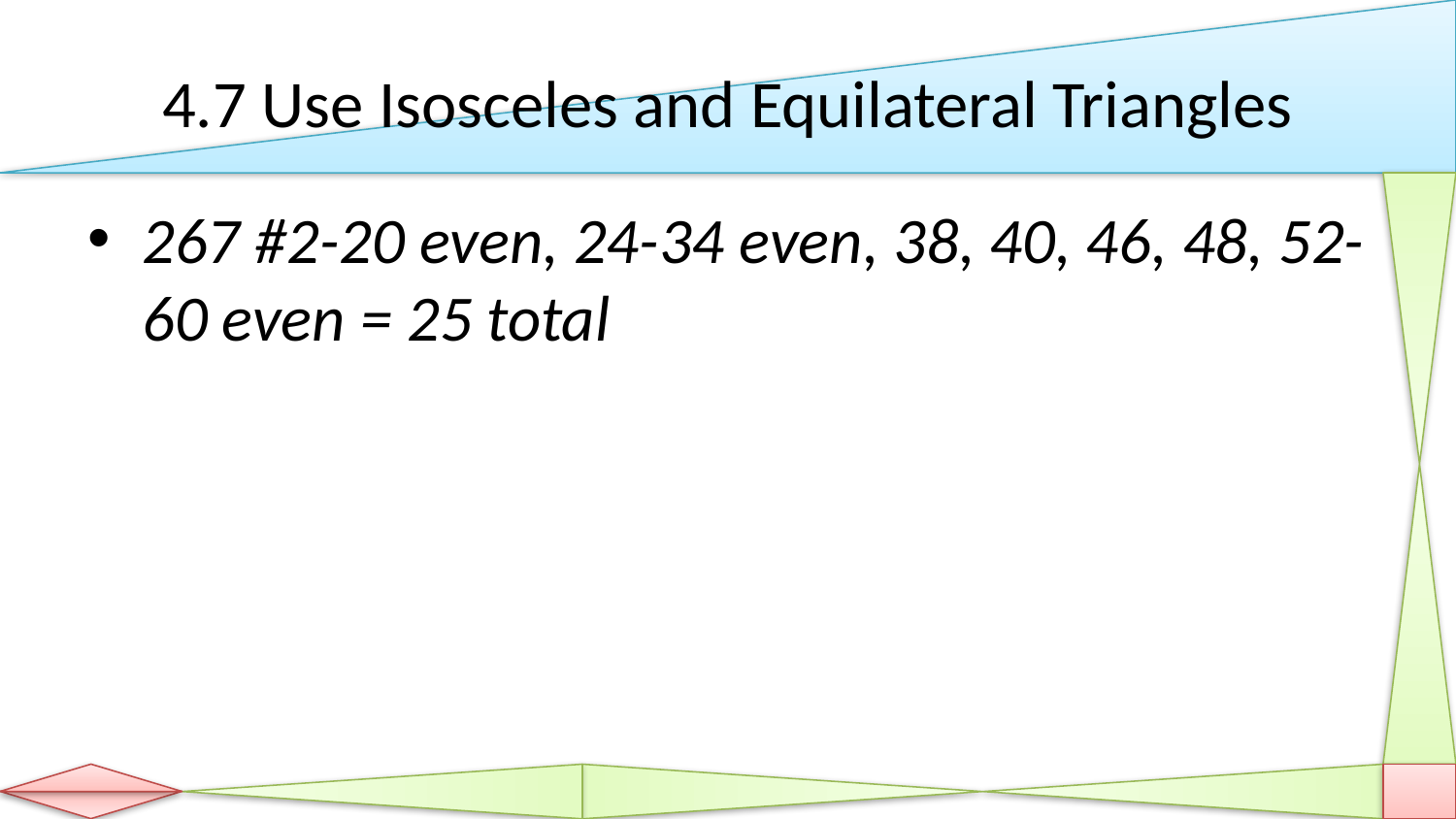

# 4.7 Use Isosceles and Equilateral Triangles
267 #2-20 even, 24-34 even, 38, 40, 46, 48, 52-60 even = 25 total